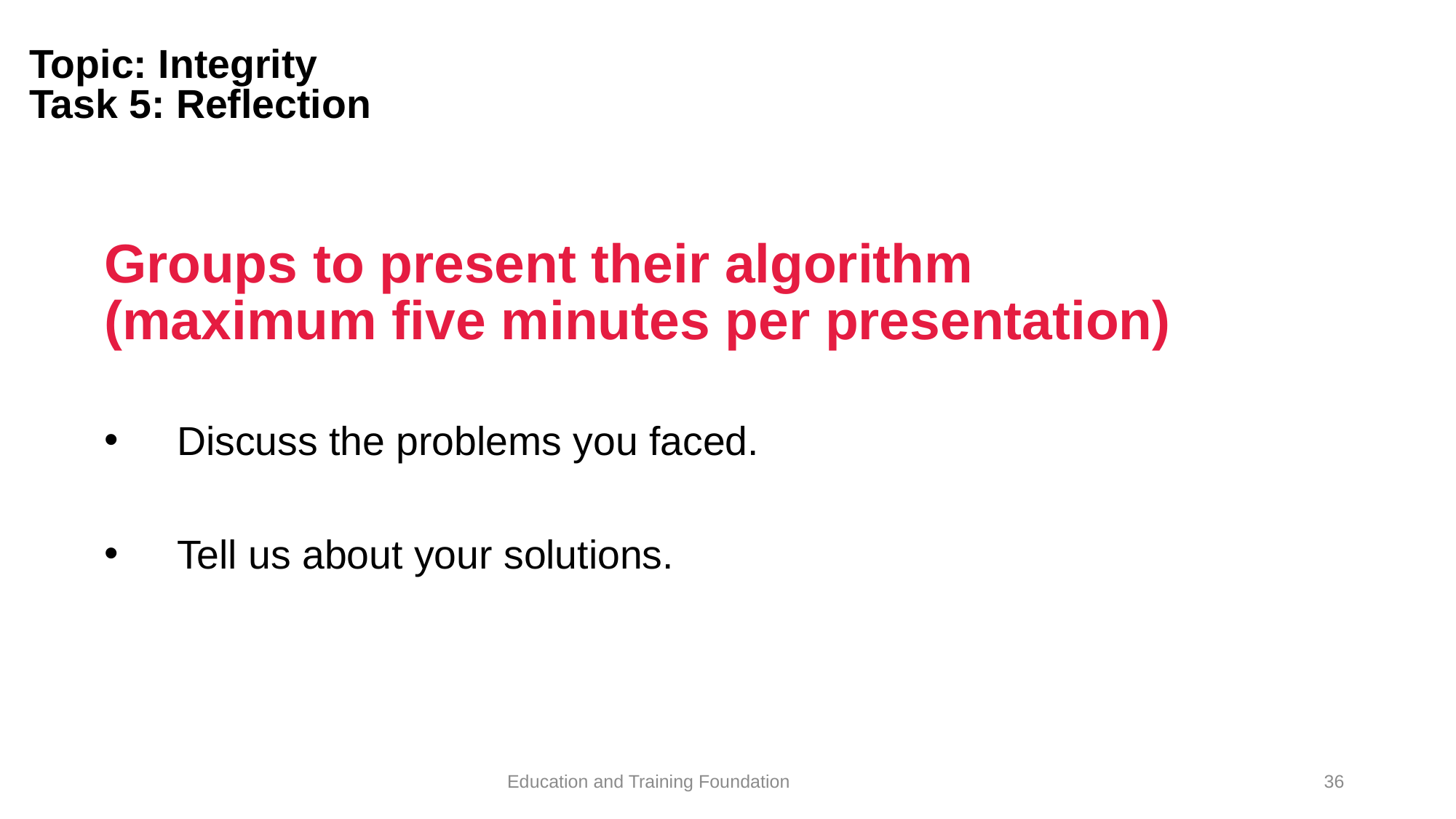

# Topic: Integrity Task 5: Reflection

Groups to present their algorithm
(maximum five minutes per presentation)

Discuss the problems you faced.

Tell us about your solutions.
36
Education and Training Foundation